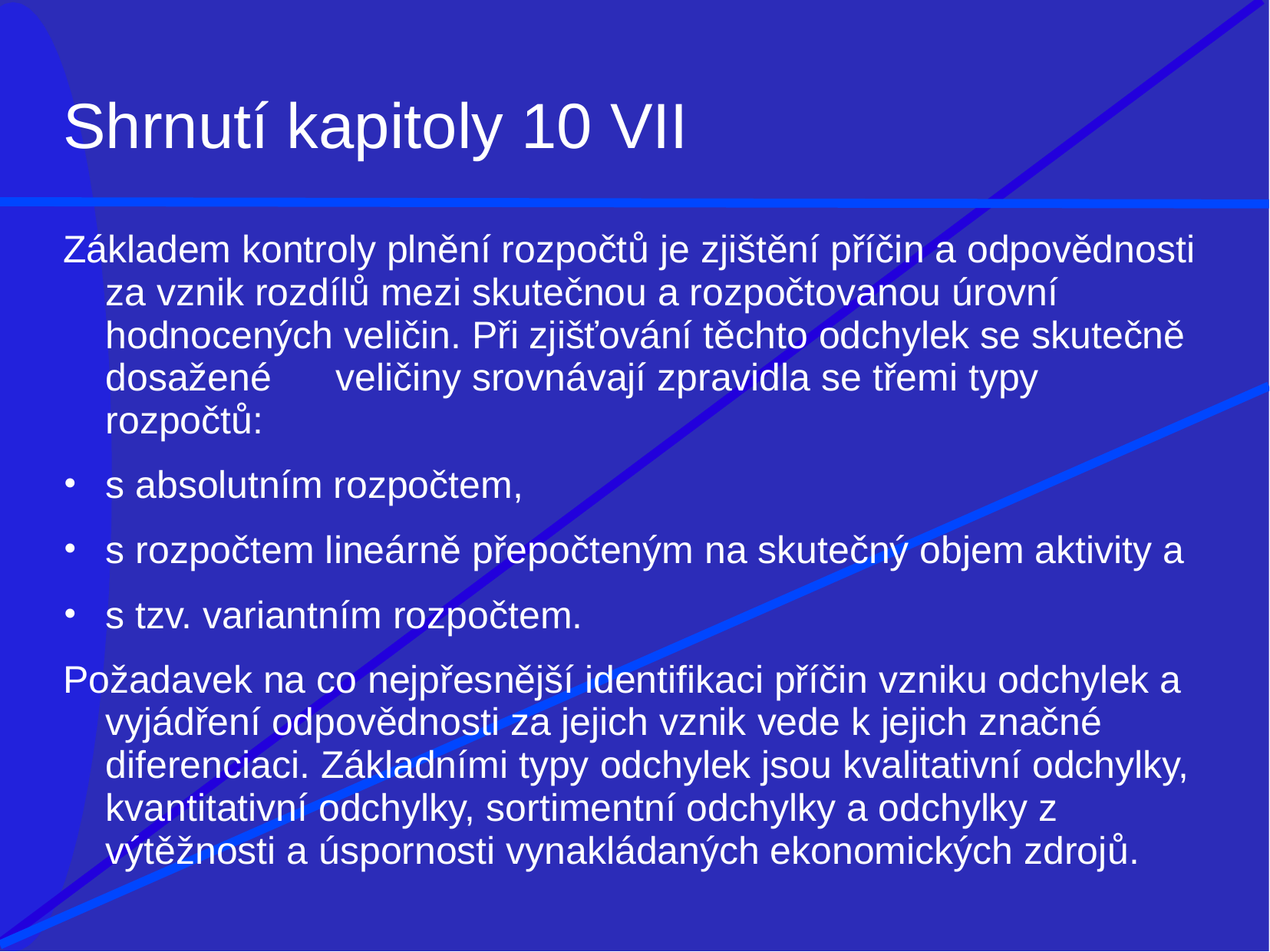

# Shrnutí kapitoly 10 VII
Základem kontroly plnění rozpočtů je zjištění příčin a odpovědnosti za vznik rozdílů mezi skutečnou a rozpočtovanou úrovní hodnocených veličin. Při zjišťování těchto odchylek se skutečně dosažené	veličiny srovnávají zpravidla se třemi typy rozpočtů:
s absolutním rozpočtem,
s rozpočtem lineárně přepočteným na skutečný objem aktivity a
s tzv. variantním roz­počtem.
Požadavek na co nejpřesnější identifikaci příčin vzniku odchylek a vyjádření odpovědnosti za jejich vznik vede k jejich značné diferenciaci. Základními typy odchylek jsou kvalitativní odchylky, kvantitativní odchylky, sortimentní odchylky a odchylky z výtěžnosti a úspornosti vynakládaných ekonomických zdrojů.